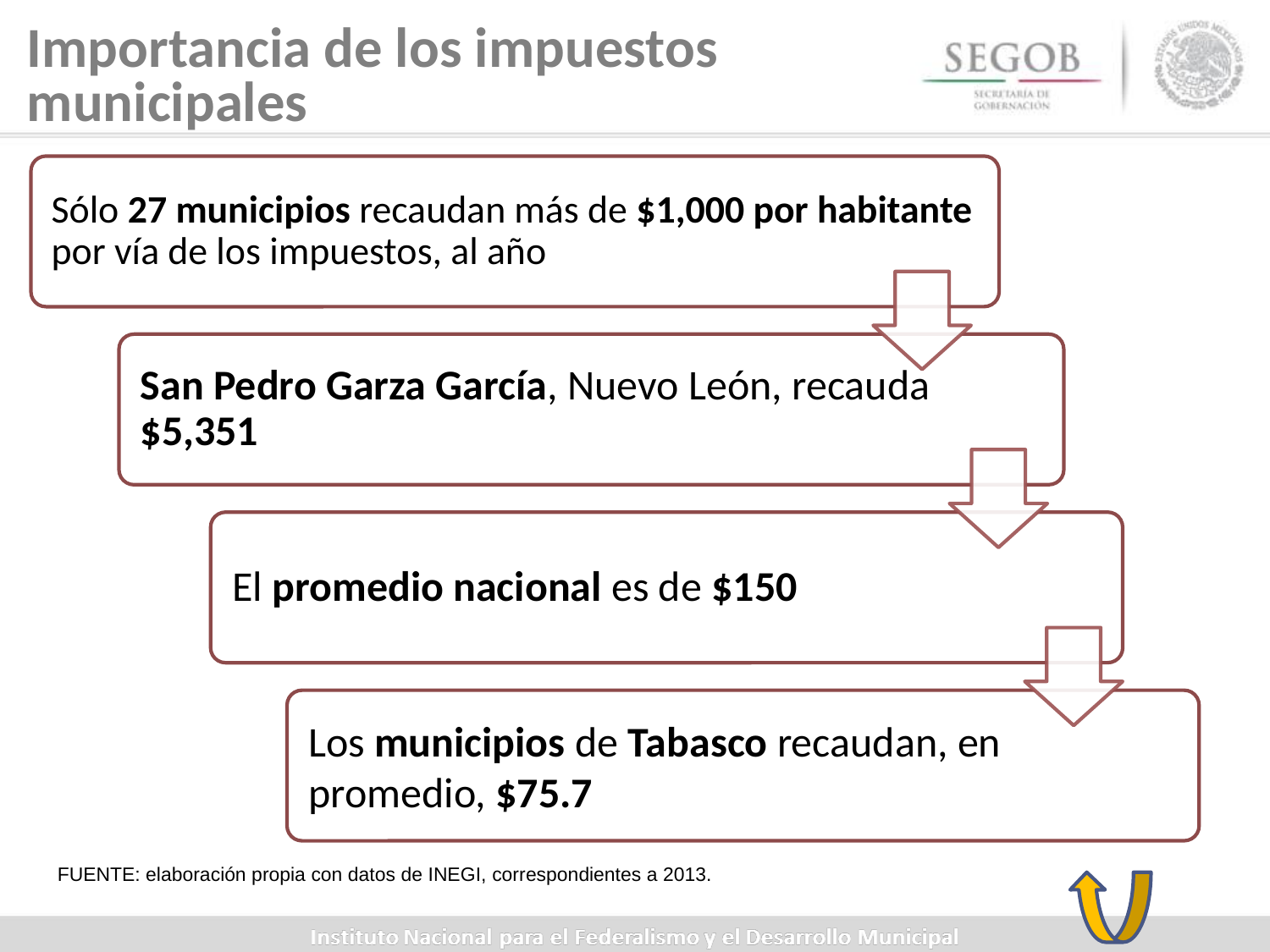

Importancia de los impuestos municipales
Sólo 27 municipios recaudan más de $1,000 por habitante por vía de los impuestos, al año
San Pedro Garza García, Nuevo León, recauda $5,351
El promedio nacional es de $150
Los municipios de Tabasco recaudan, en promedio, $75.7

FUENTE: elaboración propia con datos de INEGI, correspondientes a 2013.